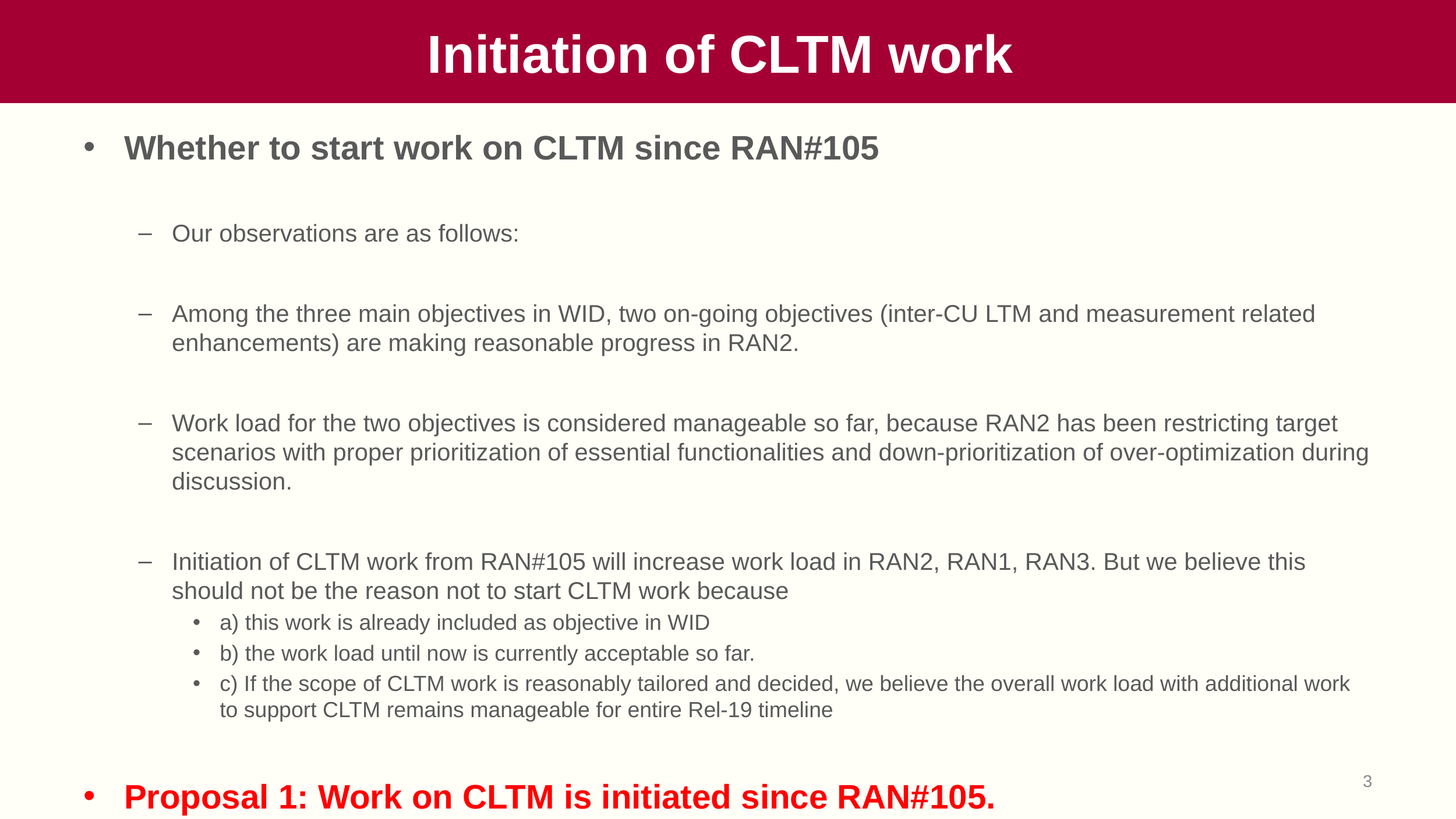

# Initiation of CLTM work
Whether to start work on CLTM since RAN#105

Our observations are as follows:

Among the three main objectives in WID, two on-going objectives (inter-CU LTM and measurement related enhancements) are making reasonable progress in RAN2.

Work load for the two objectives is considered manageable so far, because RAN2 has been restricting target scenarios with proper prioritization of essential functionalities and down-prioritization of over-optimization during discussion.

Initiation of CLTM work from RAN#105 will increase work load in RAN2, RAN1, RAN3. But we believe this should not be the reason not to start CLTM work because
a) this work is already included as objective in WID
b) the work load until now is currently acceptable so far.
c) If the scope of CLTM work is reasonably tailored and decided, we believe the overall work load with additional work to support CLTM remains manageable for entire Rel-19 timeline

Proposal 1: Work on CLTM is initiated since RAN#105.

3